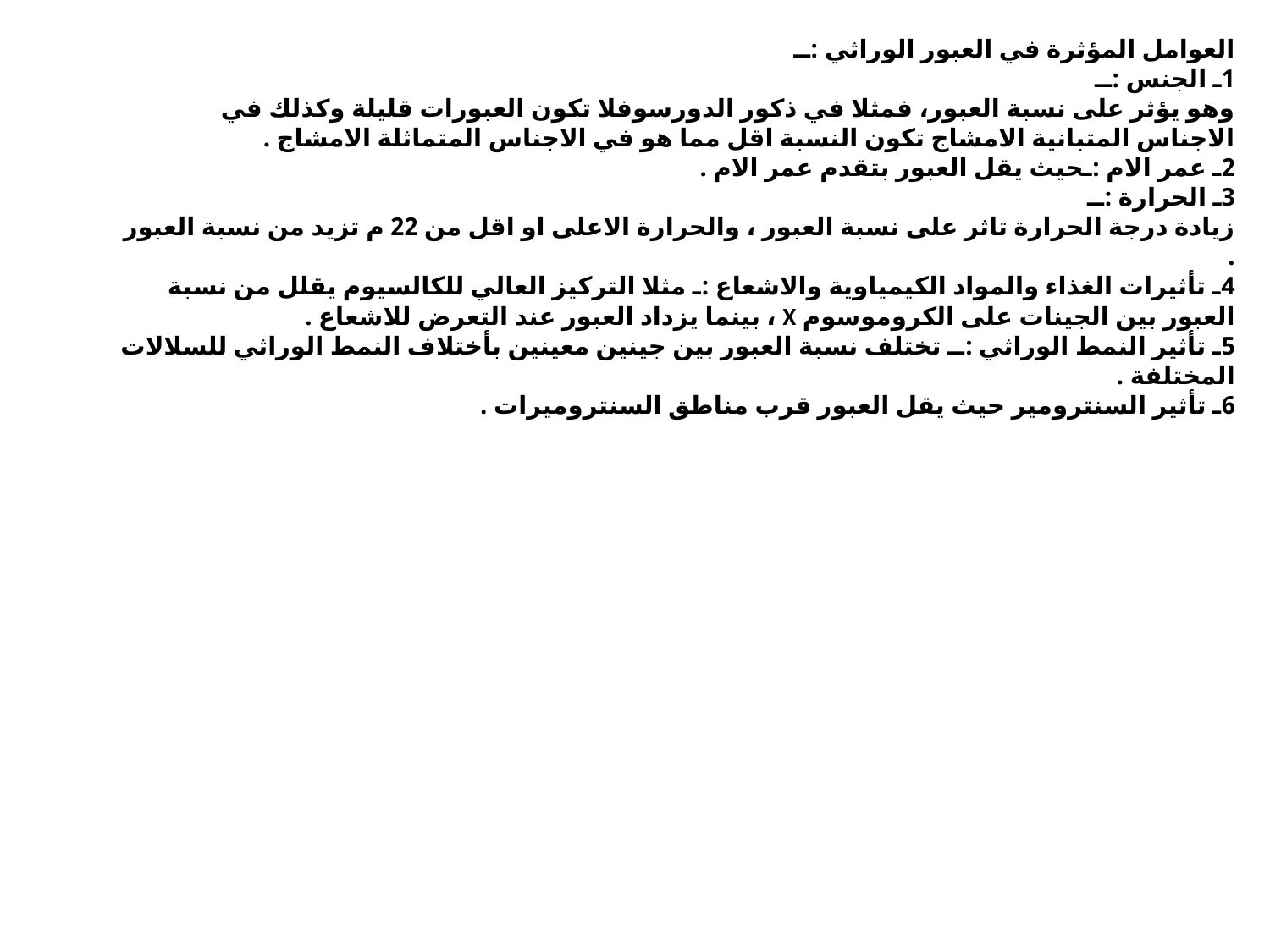

# العوامل المؤثرة في العبور الوراثي :ــ 1ـ الجنس :ــ وهو يؤثر على نسبة العبور، فمثلا في ذكور الدورسوفلا تكون العبورات قليلة وكذلك في الاجناس المتبانية الامشاج تكون النسبة اقل مما هو في الاجناس المتماثلة الامشاج . 2ـ عمر الام :ـحيث يقل العبور بتقدم عمر الام . 3ـ الحرارة :ــ زيادة درجة الحرارة تاثر على نسبة العبور ، والحرارة الاعلى او اقل من 22 م تزيد من نسبة العبور . 4ـ تأثيرات الغذاء والمواد الكيمياوية والاشعاع :ـ مثلا التركيز العالي للكالسيوم يقلل من نسبة العبور بين الجينات على الكروموسوم X ، بينما يزداد العبور عند التعرض للاشعاع . 5ـ تأثير النمط الوراثي :ــ تختلف نسبة العبور بين جينين معينين بأختلاف النمط الوراثي للسلالات المختلفة . 6ـ تأثير السنترومير حيث يقل العبور قرب مناطق السنتروميرات .